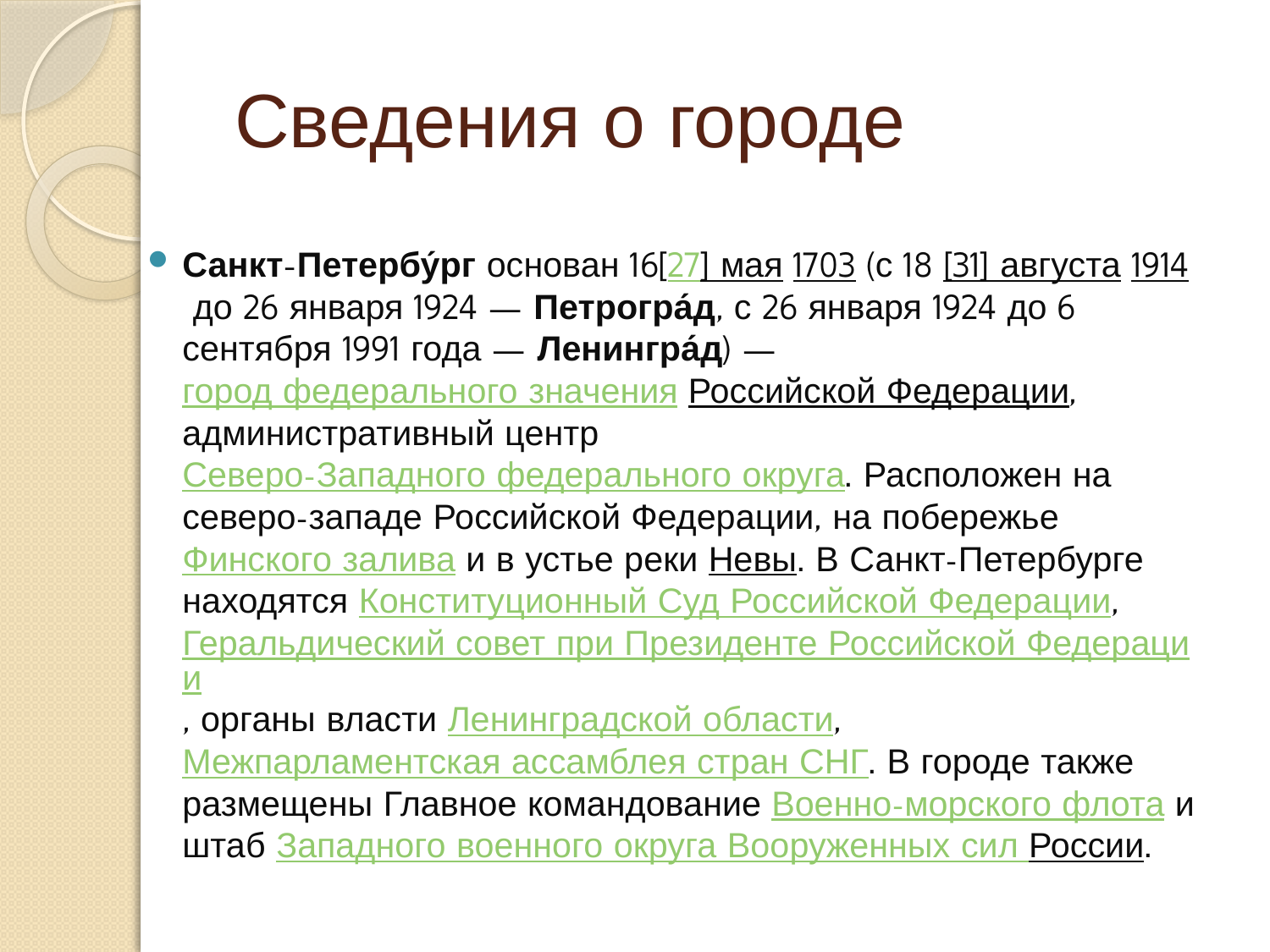

# Сведения о городе
Санкт-Петербу́рг основан 16[27] мая 1703 (с 18 [31] августа 1914 до 26 января 1924 — Петрогра́д, с 26 января 1924 до 6 сентября 1991 года — Ленингра́д) — город федерального значения Российской Федерации, административный центр Северо-Западного федерального округа. Расположен на северо-западе Российской Федерации, на побережье Финского залива и в устье реки Невы. В Санкт-Петербурге находятся Конституционный Суд Российской Федерации, Геральдический совет при Президенте Российской Федерации, органы власти Ленинградской области, Межпарламентская ассамблея стран СНГ. В городе также размещены Главное командование Военно-морского флота и штаб Западного военного округа Вооруженных сил России.